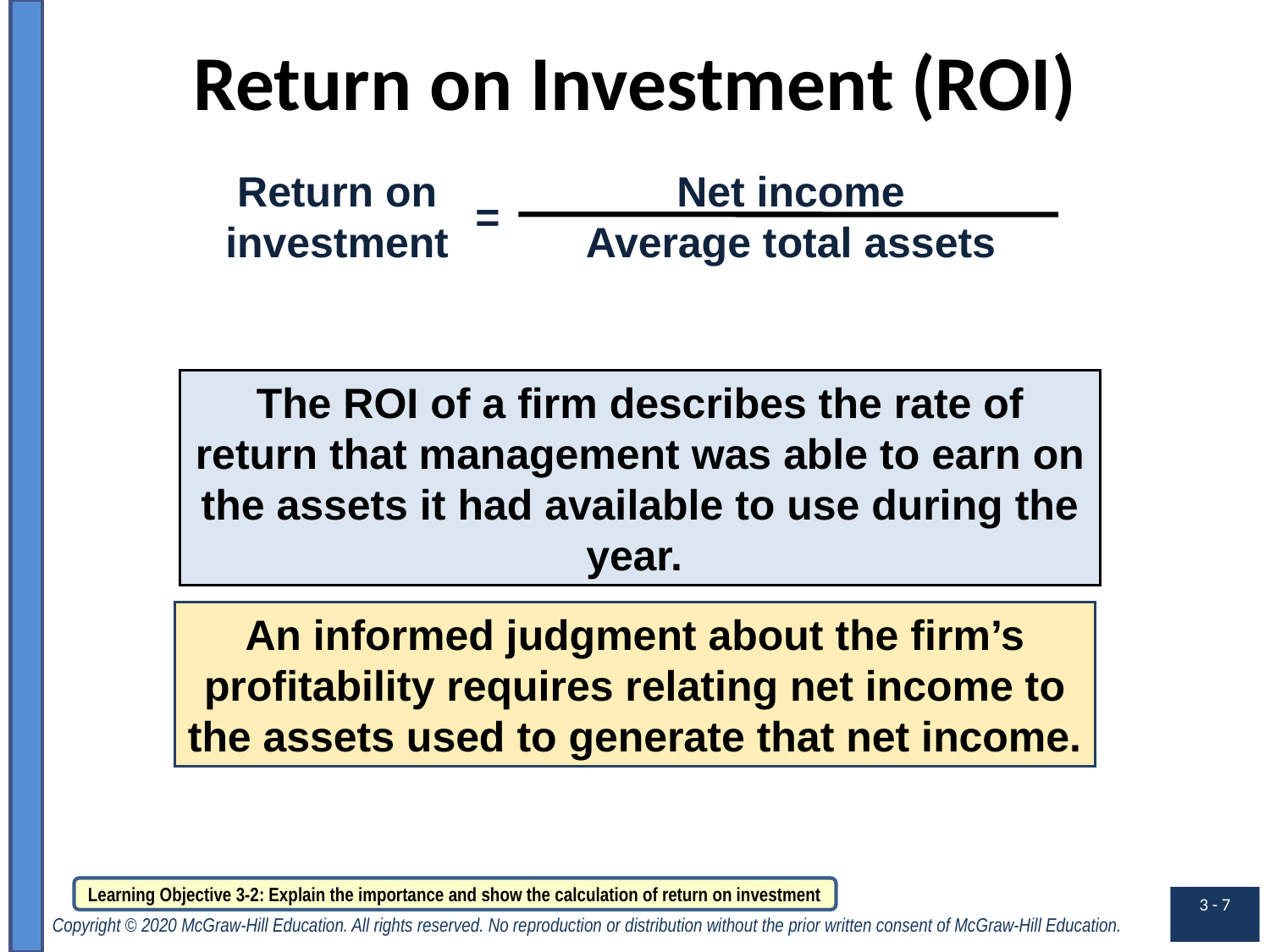

# Return on Investment (ROI)
 Return on
investment
    Net income
Average total assets
=

The ROI of a firm describes the rate of return that management was able to earn on the assets it had available to use during the year.
An informed judgment about the firm’s profitability requires relating net income to the assets used to generate that net income.
Learning Objective 3-2: Explain the importance and show the calculation of return on investment